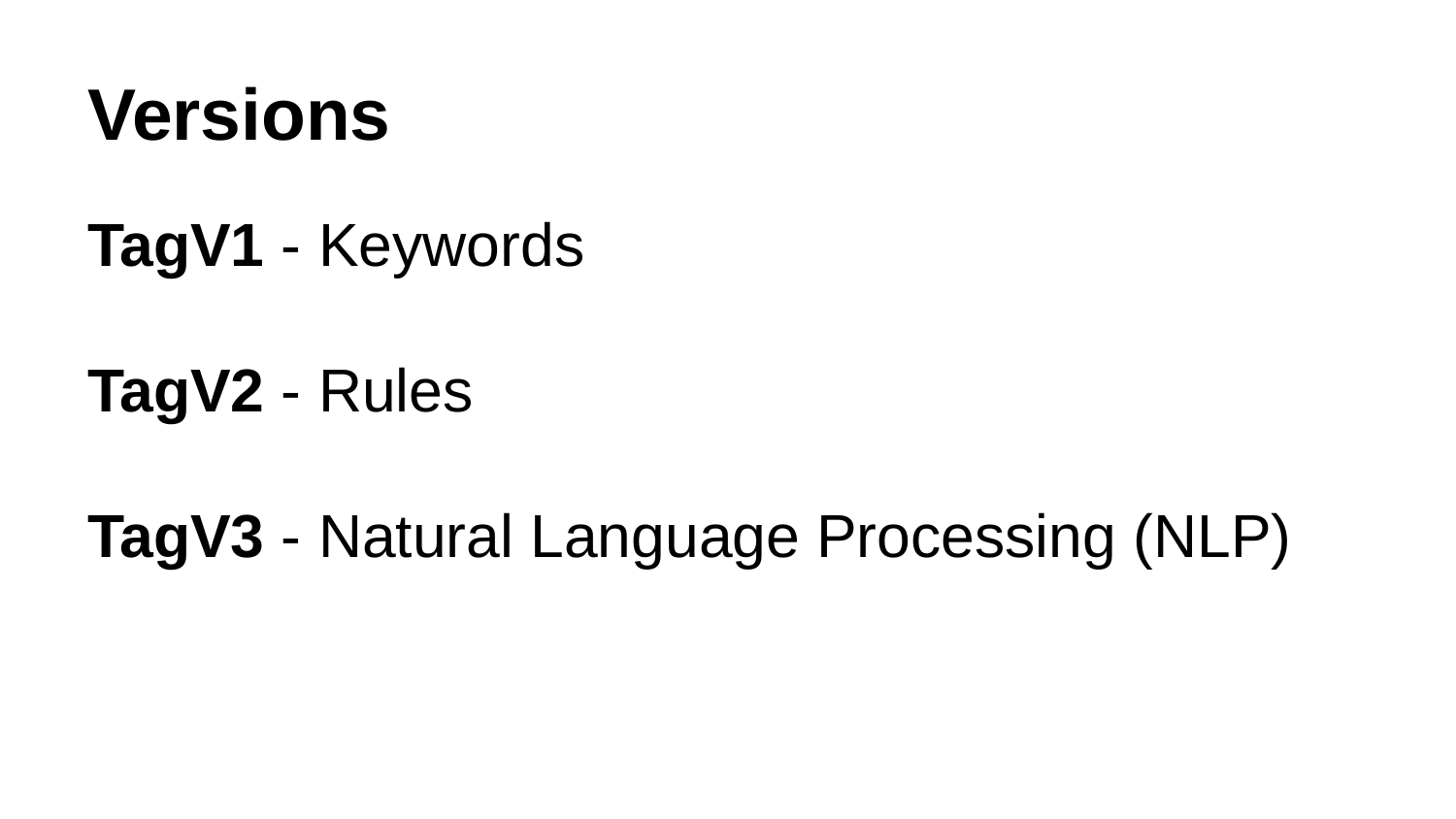

# Versions
TagV1 - Keywords

TagV2 - Rules

TagV3 - Natural Language Processing (NLP)